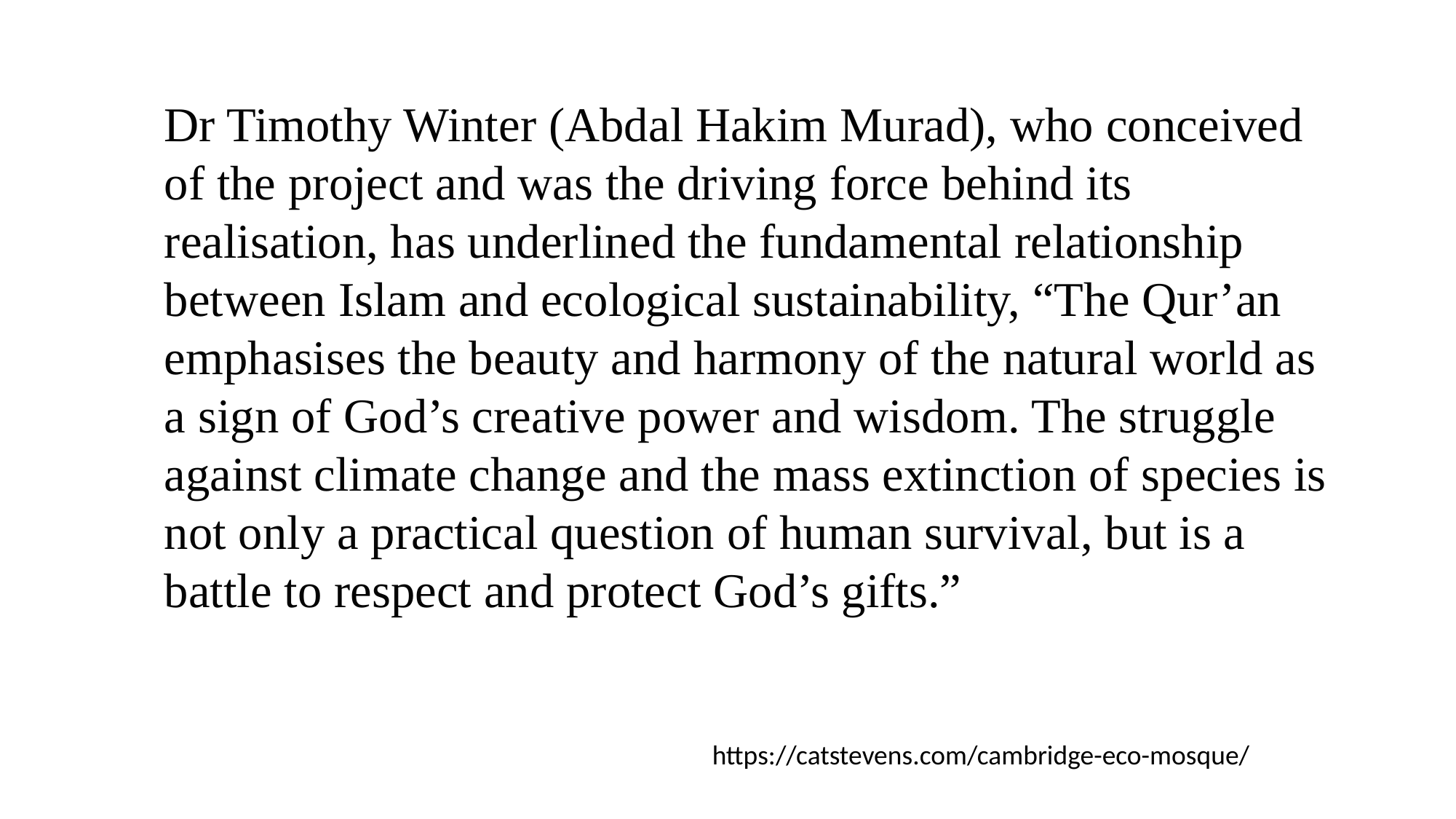

Dr Timothy Winter (Abdal Hakim Murad), who conceived of the project and was the driving force behind its realisation, has underlined the fundamental relationship between Islam and ecological sustainability, “The Qur’an emphasises the beauty and harmony of the natural world as a sign of God’s creative power and wisdom. The struggle against climate change and the mass extinction of species is not only a practical question of human survival, but is a battle to respect and protect God’s gifts.”
https://catstevens.com/cambridge-eco-mosque/